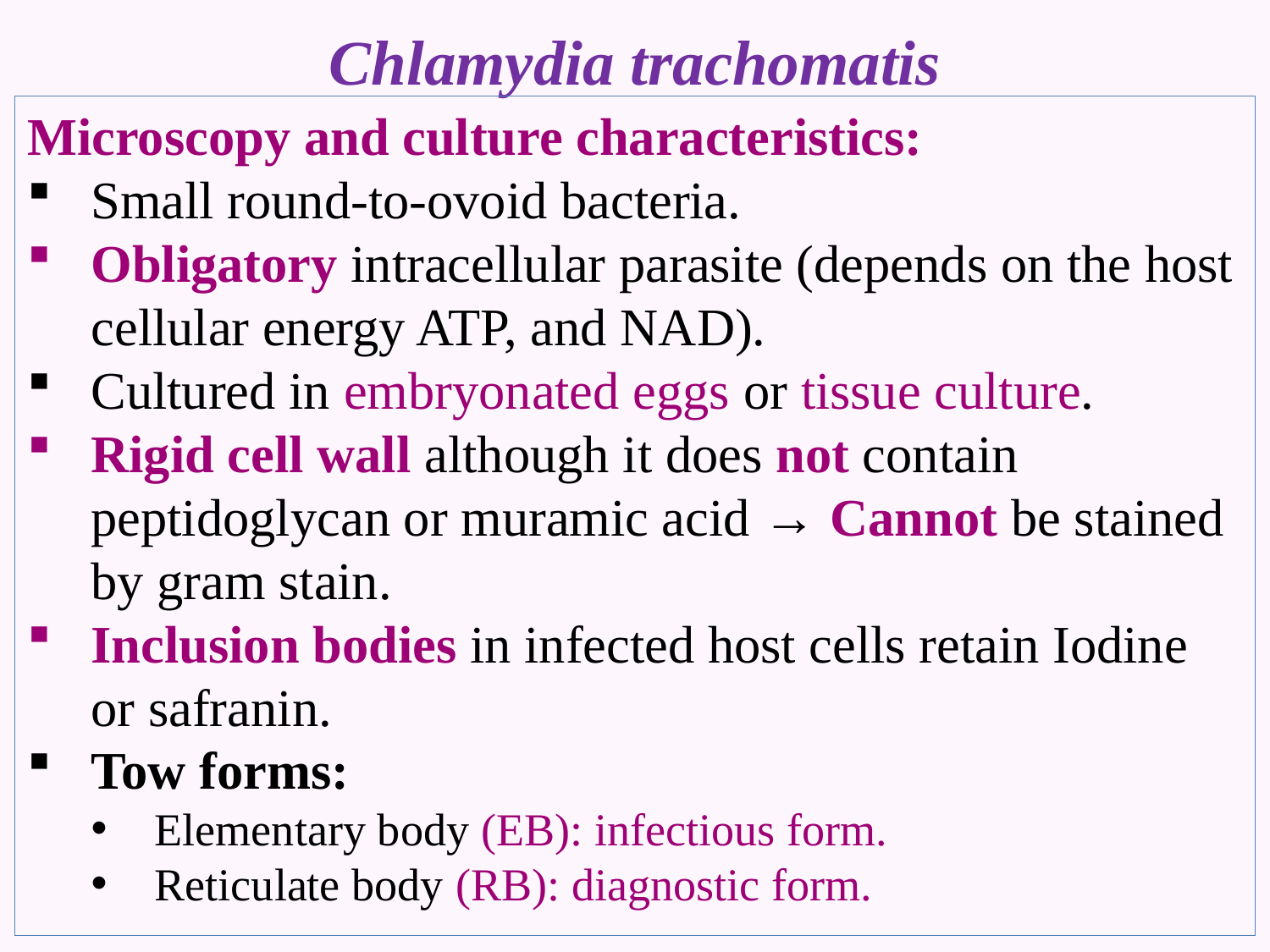

# Chlamydia trachomatis
Microscopy and culture characteristics:
Small round-to-ovoid bacteria.
Obligatory intracellular parasite (depends on the host cellular energy ATP, and NAD).
Cultured in embryonated eggs or tissue culture.
Rigid cell wall although it does not contain peptidoglycan or muramic acid → Cannot be stained by gram stain.
Inclusion bodies in infected host cells retain Iodine or safranin.
Tow forms:
Elementary body (EB): infectious form.
Reticulate body (RB): diagnostic form.